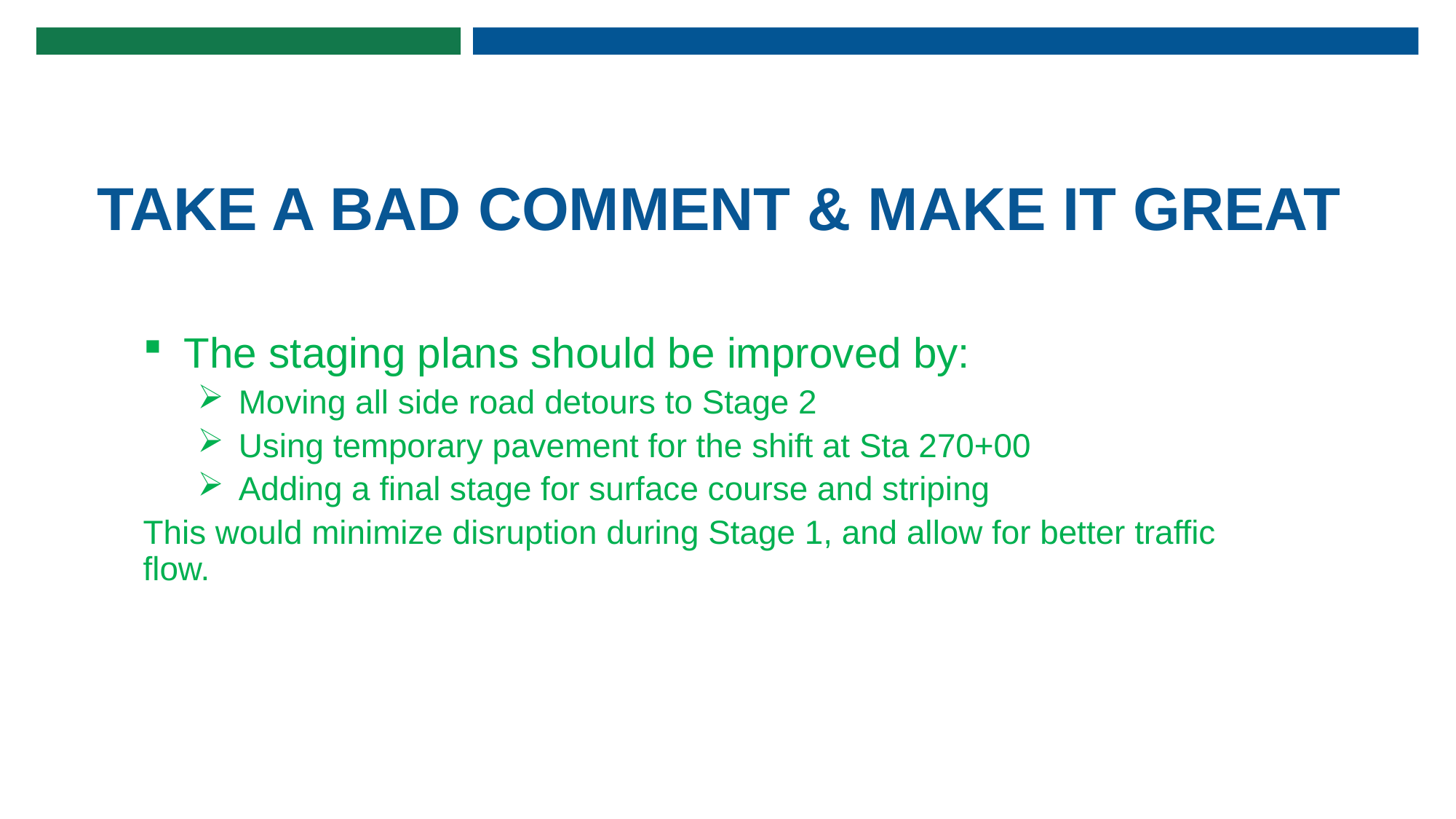

# TAKE A BAD COMMENT & MAKE IT GREAT
The staging plans should be improved by:
Moving all side road detours to Stage 2
Using temporary pavement for the shift at Sta 270+00
Adding a final stage for surface course and striping
This would minimize disruption during Stage 1, and allow for better traffic flow.